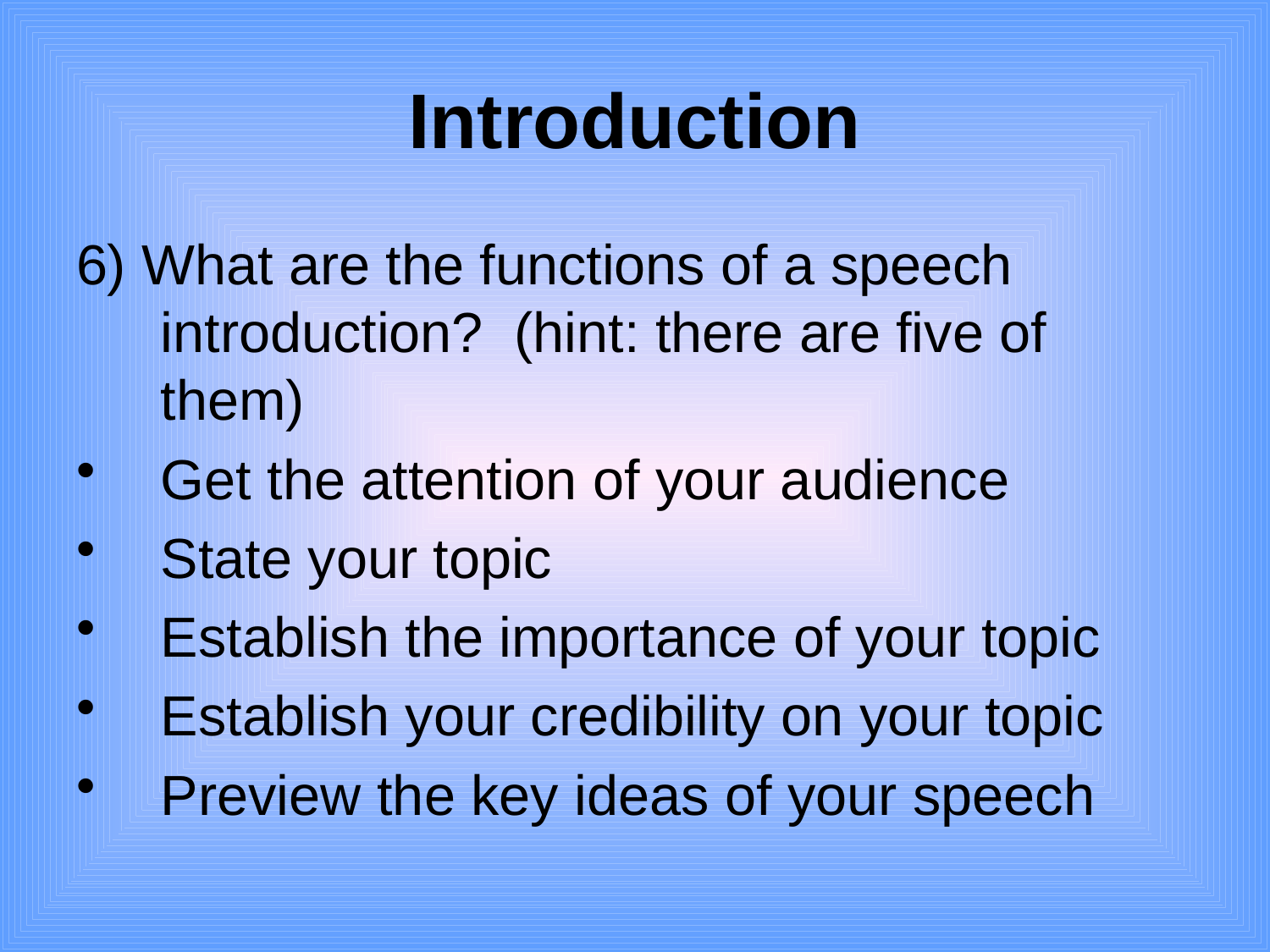

# Introduction
6) What are the functions of a speech introduction?  (hint: there are five of them)
Get the attention of your audience
State your topic
Establish the importance of your topic
Establish your credibility on your topic
Preview the key ideas of your speech